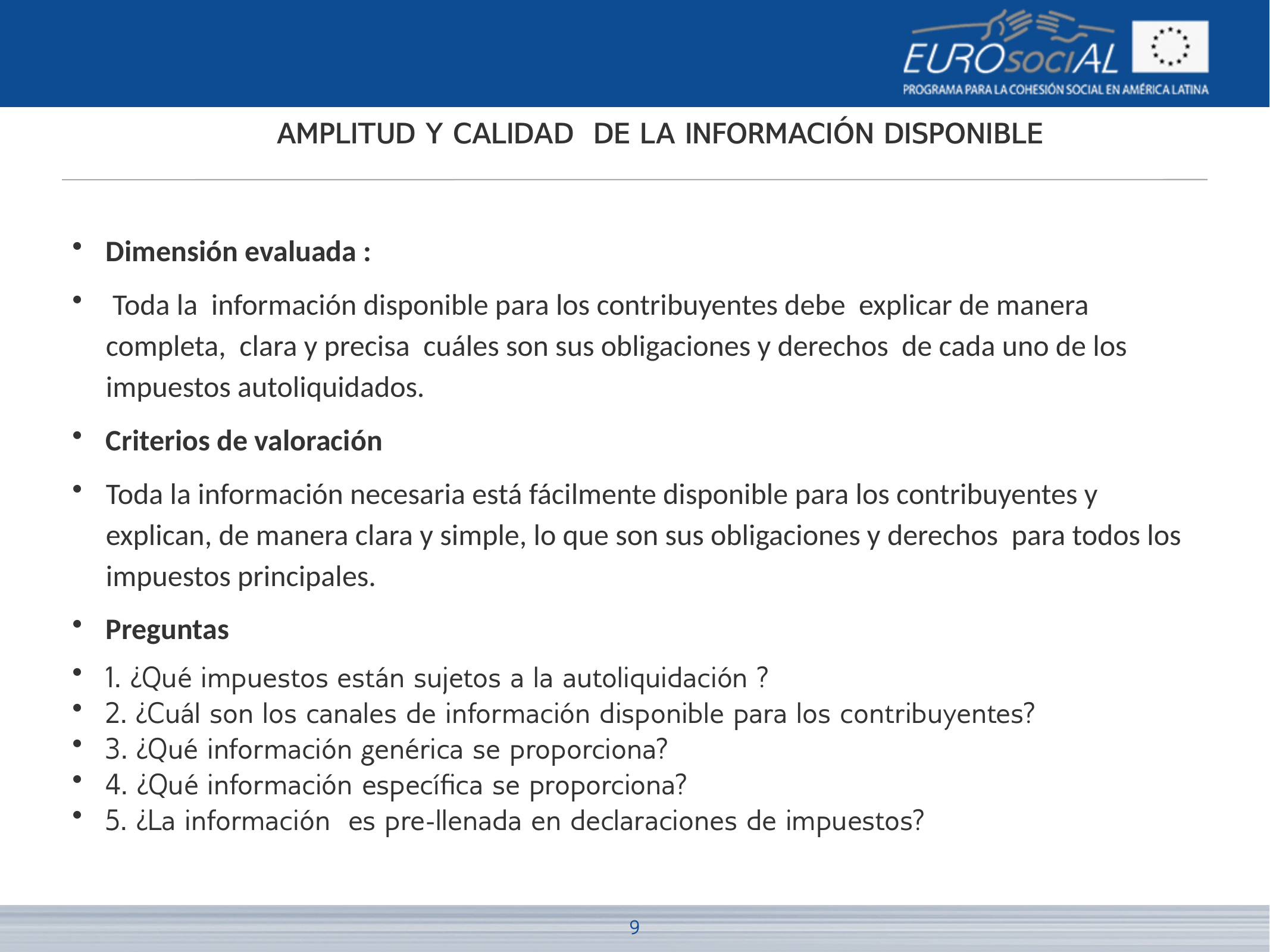

# AMPLITUD Y CALIDAD  DE LA INFORMACIÓN DISPONIBLE
Dimensión evaluada :
 Toda la  información disponible para los contribuyentes debe  explicar de manera completa,  clara y precisa  cuáles son sus obligaciones y derechos  de cada uno de los impuestos autoliquidados.
Criterios de valoración
Toda la información necesaria está fácilmente disponible para los contribuyentes y  explican, de manera clara y simple, lo que son sus obligaciones y derechos  para todos los impuestos principales.
Preguntas
1. ¿Qué impuestos están sujetos a la autoliquidación ?
2. ¿Cuál son los canales de información disponible para los contribuyentes?
3. ¿Qué información genérica se proporciona?
4. ¿Qué información específica se proporciona?
5. ¿La información  es pre-llenada en declaraciones de impuestos?

9